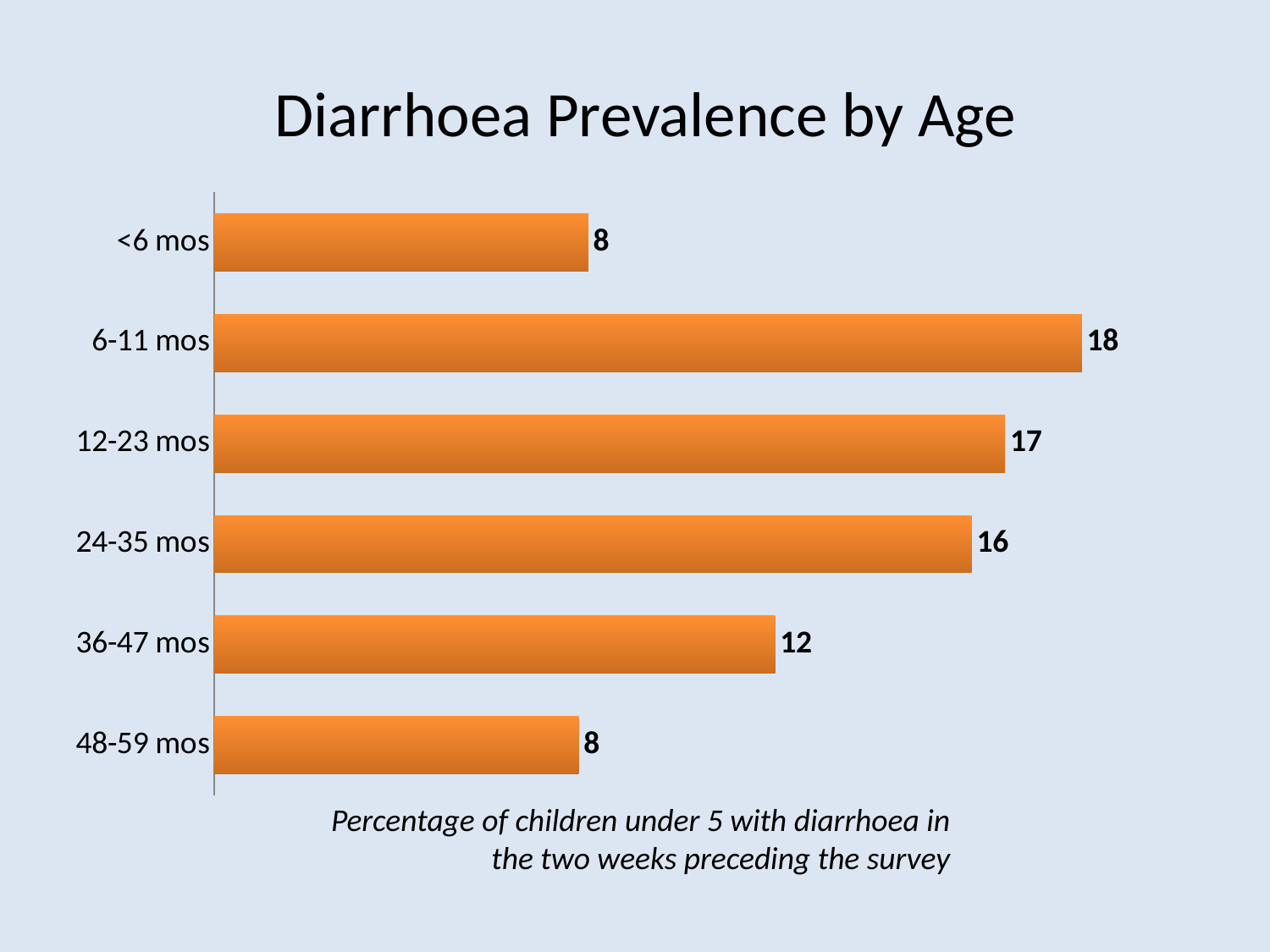

# Diarrhoea Prevalence by Age

### Chart

| Category |  |
|---|---|
| 48-59 mos | 7.6 |
| 36-47 mos | 11.7 |
| 24-35 mos | 15.8 |
| 12-23 mos | 16.5 |
| 6-11 mos | 18.1 |
| <6 mos | 7.8 |
Percentage of children under 5 with diarrhoea in the two weeks preceding the survey